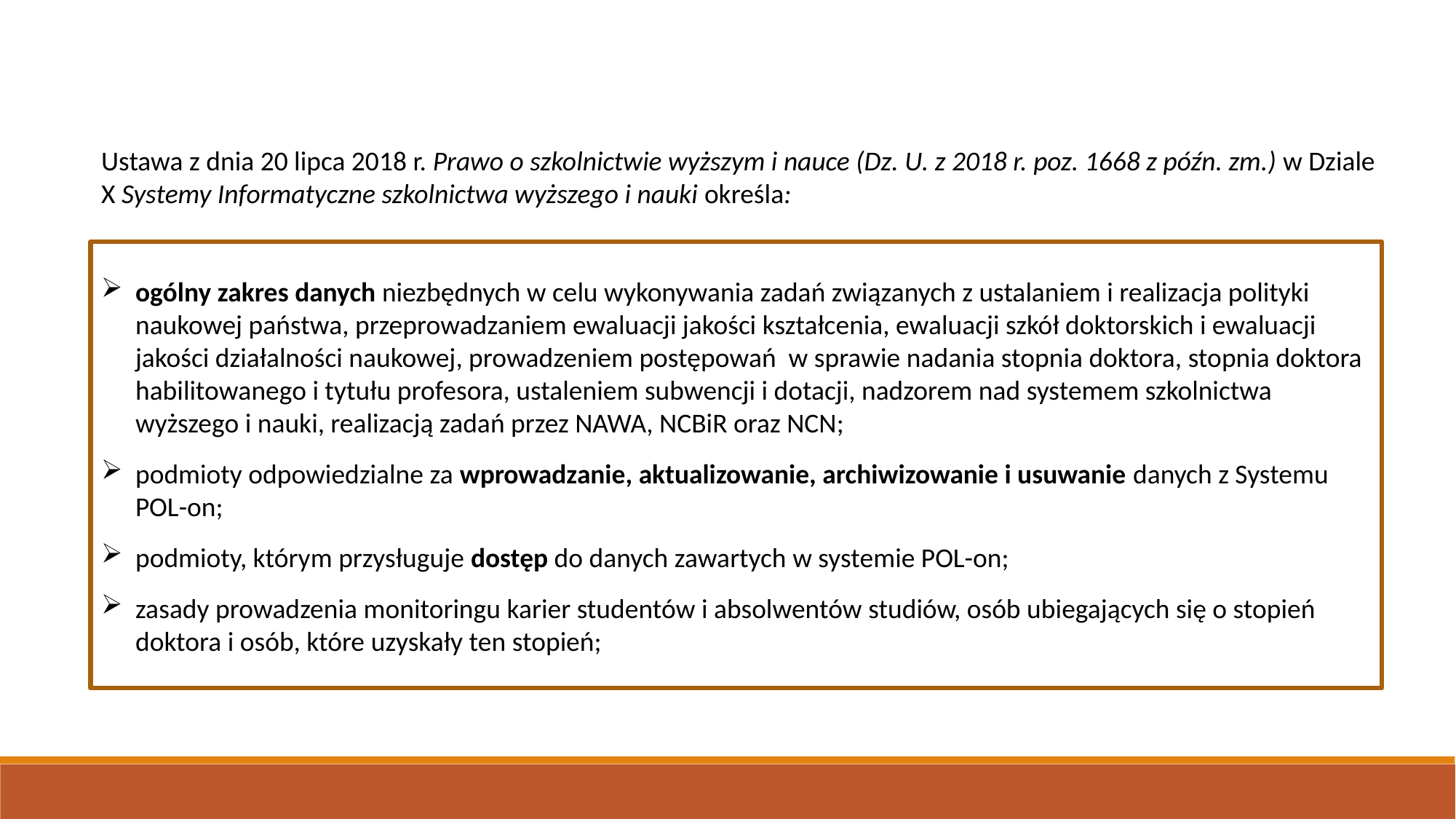

Ustawa z dnia 20 lipca 2018 r. Prawo o szkolnictwie wyższym i nauce (Dz. U. z 2018 r. poz. 1668 z późn. zm.) w Dziale X Systemy Informatyczne szkolnictwa wyższego i nauki określa:

ogólny zakres danych niezbędnych w celu wykonywania zadań związanych z ustalaniem i realizacja polityki naukowej państwa, przeprowadzaniem ewaluacji jakości kształcenia, ewaluacji szkół doktorskich i ewaluacji jakości działalności naukowej, prowadzeniem postępowań  w sprawie nadania stopnia doktora, stopnia doktora habilitowanego i tytułu profesora, ustaleniem subwencji i dotacji, nadzorem nad systemem szkolnictwa wyższego i nauki, realizacją zadań przez NAWA, NCBiR oraz NCN;
podmioty odpowiedzialne za wprowadzanie, aktualizowanie, archiwizowanie i usuwanie danych z Systemu POL-on;
podmioty, którym przysługuje dostęp do danych zawartych w systemie POL-on;
zasady prowadzenia monitoringu karier studentów i absolwentów studiów, osób ubiegających się o stopień doktora i osób, które uzyskały ten stopień;